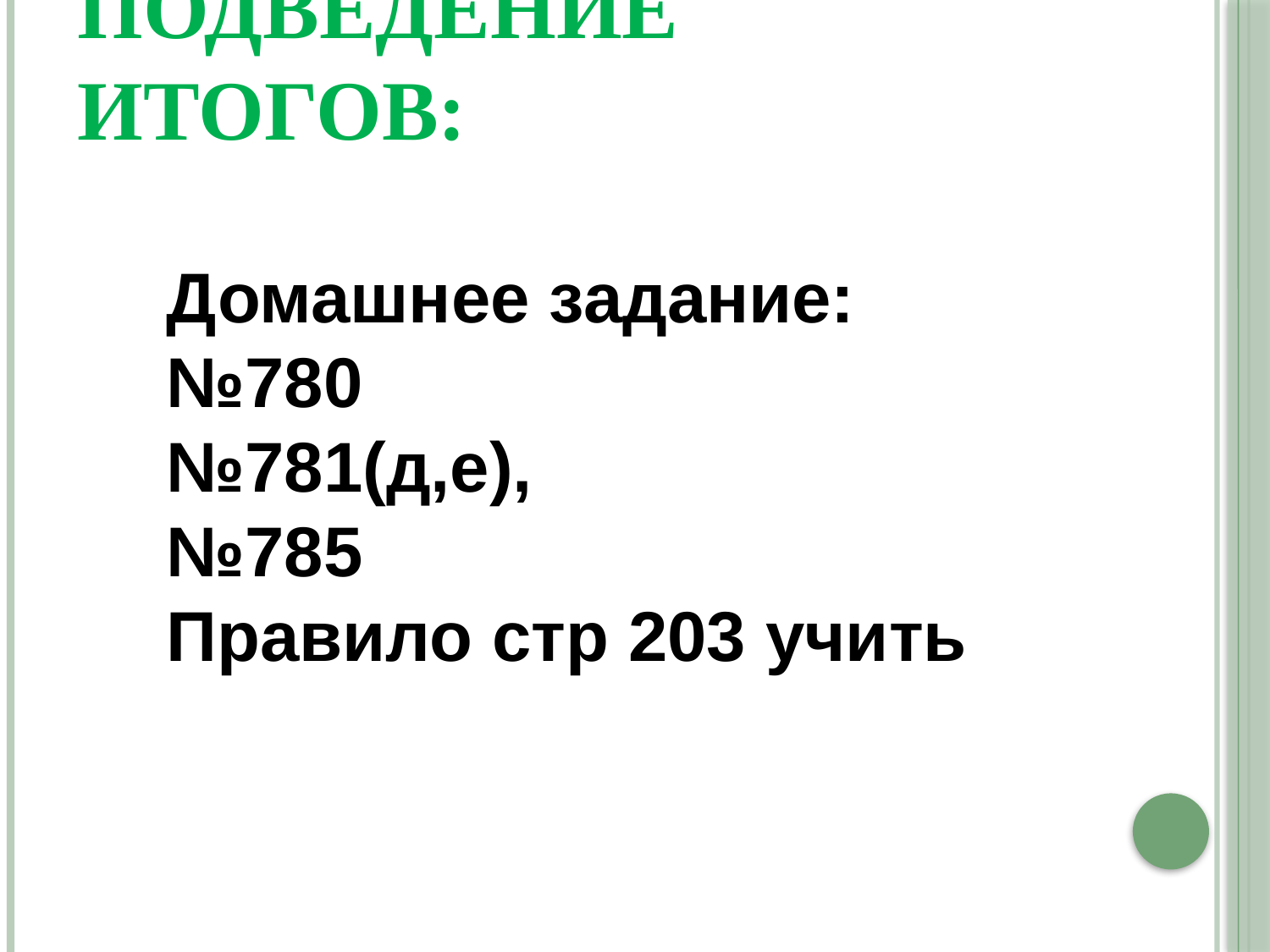

# Подведение итогов:
Домашнее задание:
№780
№781(д,е),
№785
Правило стр 203 учить